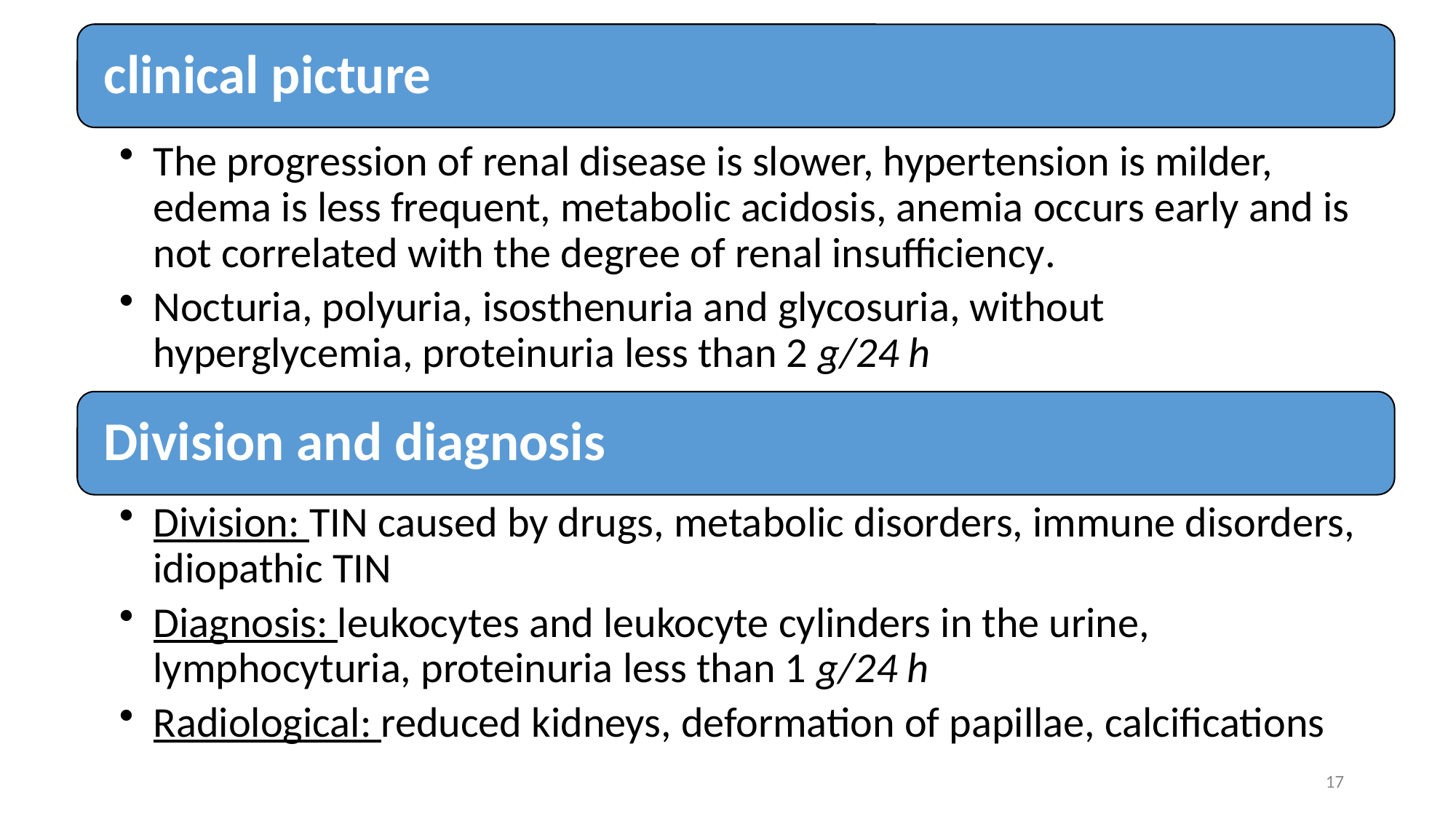

clinical picture
The progression of renal disease is slower, hypertension is milder, edema is less frequent, metabolic acidosis, anemia occurs early and is not correlated with the degree of renal insufficiency.
Nocturia, polyuria, isosthenuria and glycosuria, without hyperglycemia, proteinuria less than 2 g/24 h
Division and diagnosis
Division: TIN caused by drugs, metabolic disorders, immune disorders, idiopathic TIN
Diagnosis: leukocytes and leukocyte cylinders in the urine, lymphocyturia, proteinuria less than 1 g/24 h
Radiological: reduced kidneys, deformation of papillae, calcifications
17